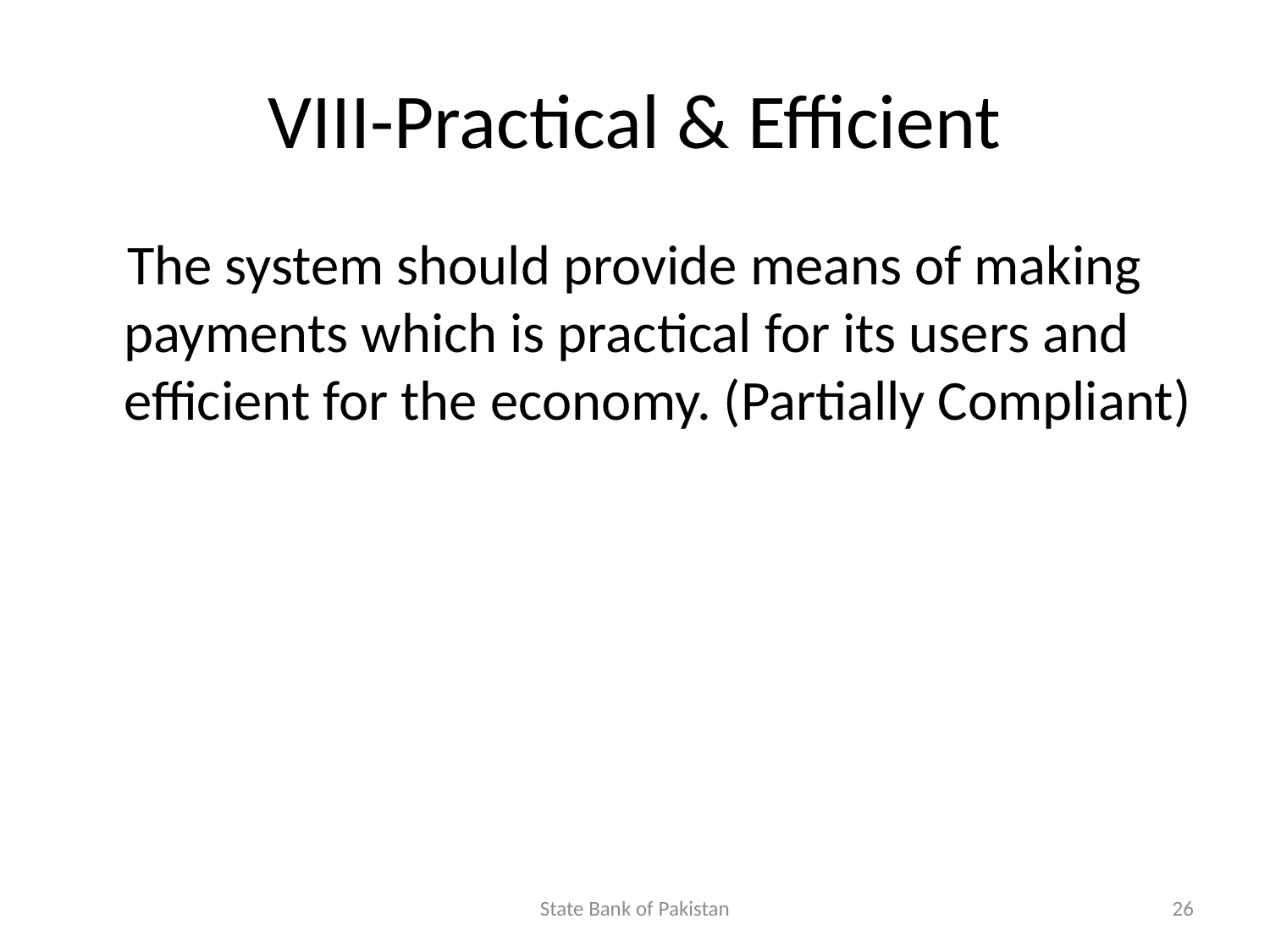

# VIII-Practical & Efficient
    The system should provide means of making payments which is practical for its users and efficient for the economy. (Partially Compliant)
State Bank of Pakistan
26